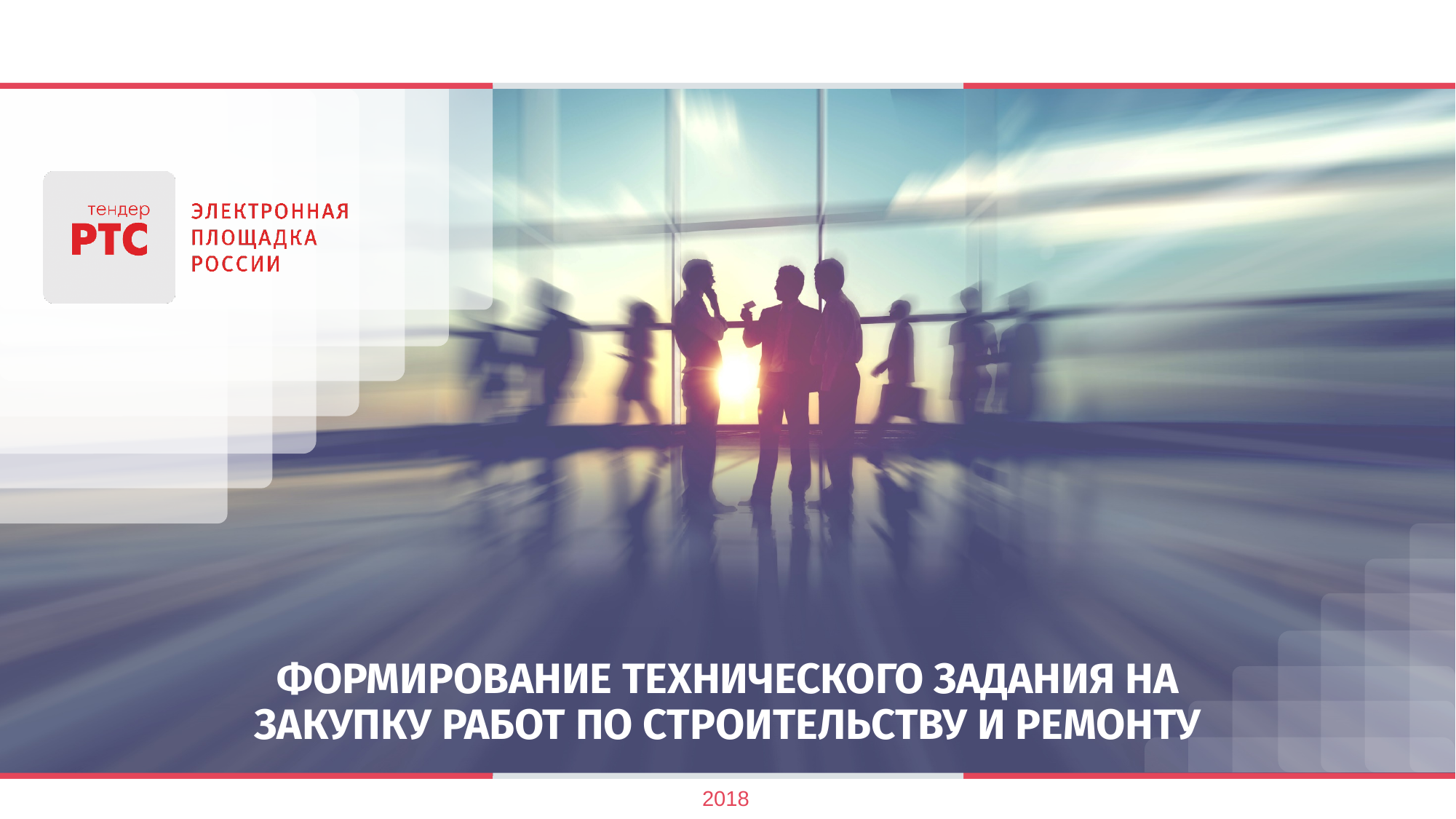

# Формирование Технического задания на закупку работ по строительству и ремонту